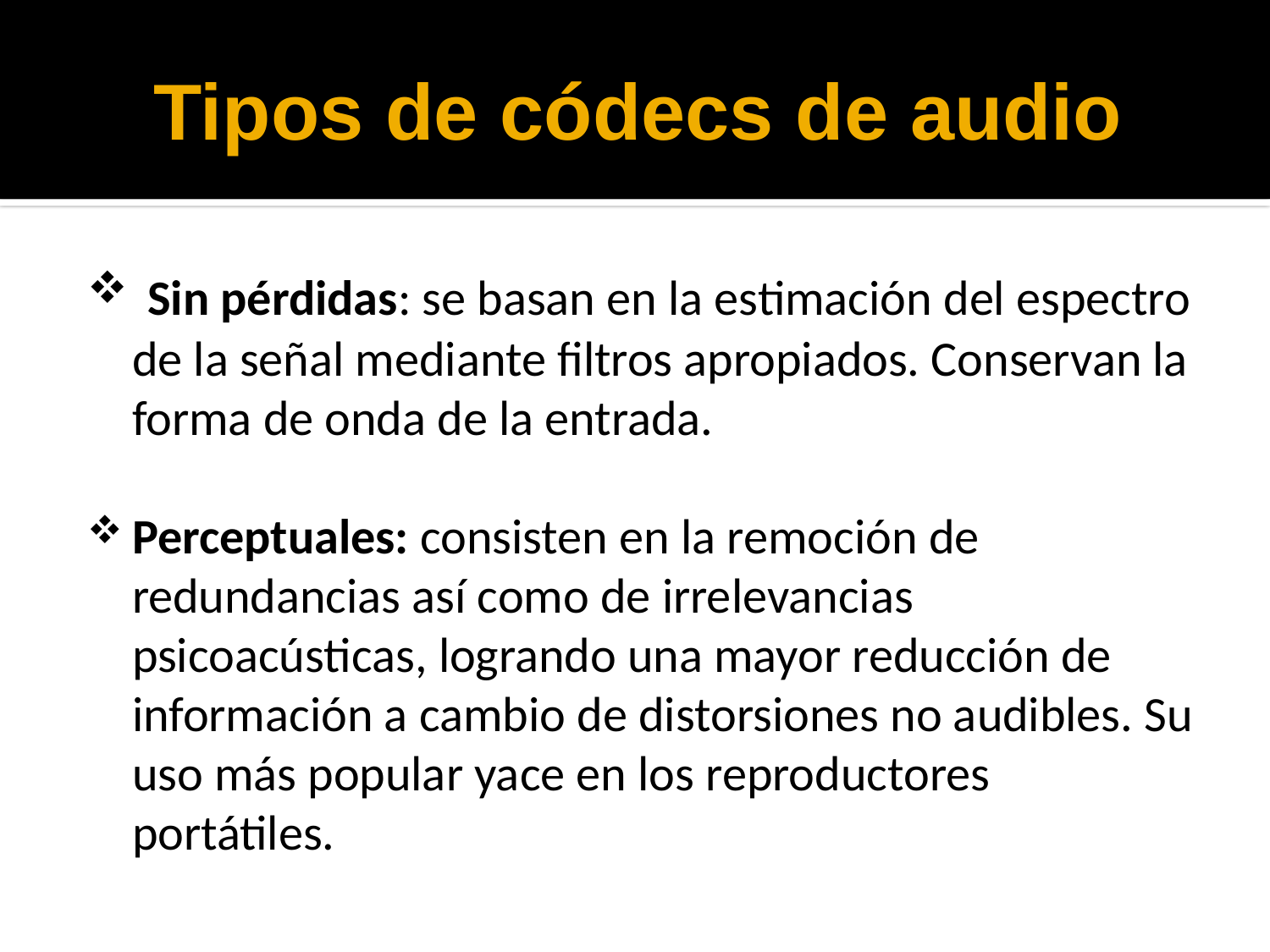

# Tipos de códecs de audio
 Sin pérdidas: se basan en la estimación del espectro de la señal mediante filtros apropiados. Conservan la forma de onda de la entrada.

Perceptuales: consisten en la remoción de redundancias así como de irrelevancias psicoacústicas, logrando una mayor reducción de información a cambio de distorsiones no audibles. Su uso más popular yace en los reproductores portátiles.